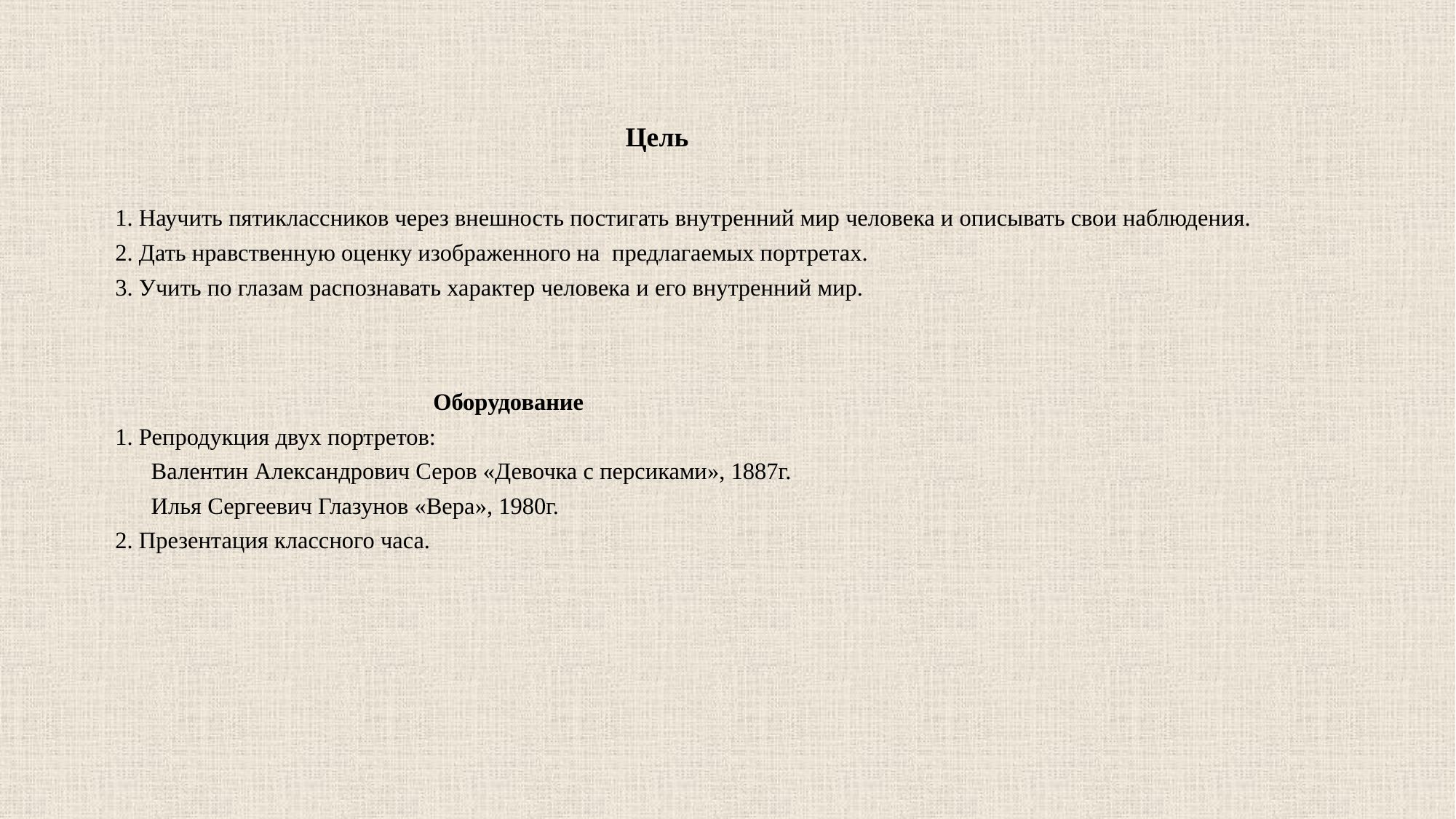

# Цель
1. Научить пятиклассников через внешность постигать внутренний мир человека и описывать свои наблюдения.
2. Дать нравственную оценку изображенного на  предлагаемых портретах.
3. Учить по глазам распознавать характер человека и его внутренний мир.

                                                     Оборудование
1. Репродукция двух портретов:
      Валентин Александрович Серов «Девочка с персиками», 1887г.
      Илья Сергеевич Глазунов «Вера», 1980г.
2. Презентация классного часа.